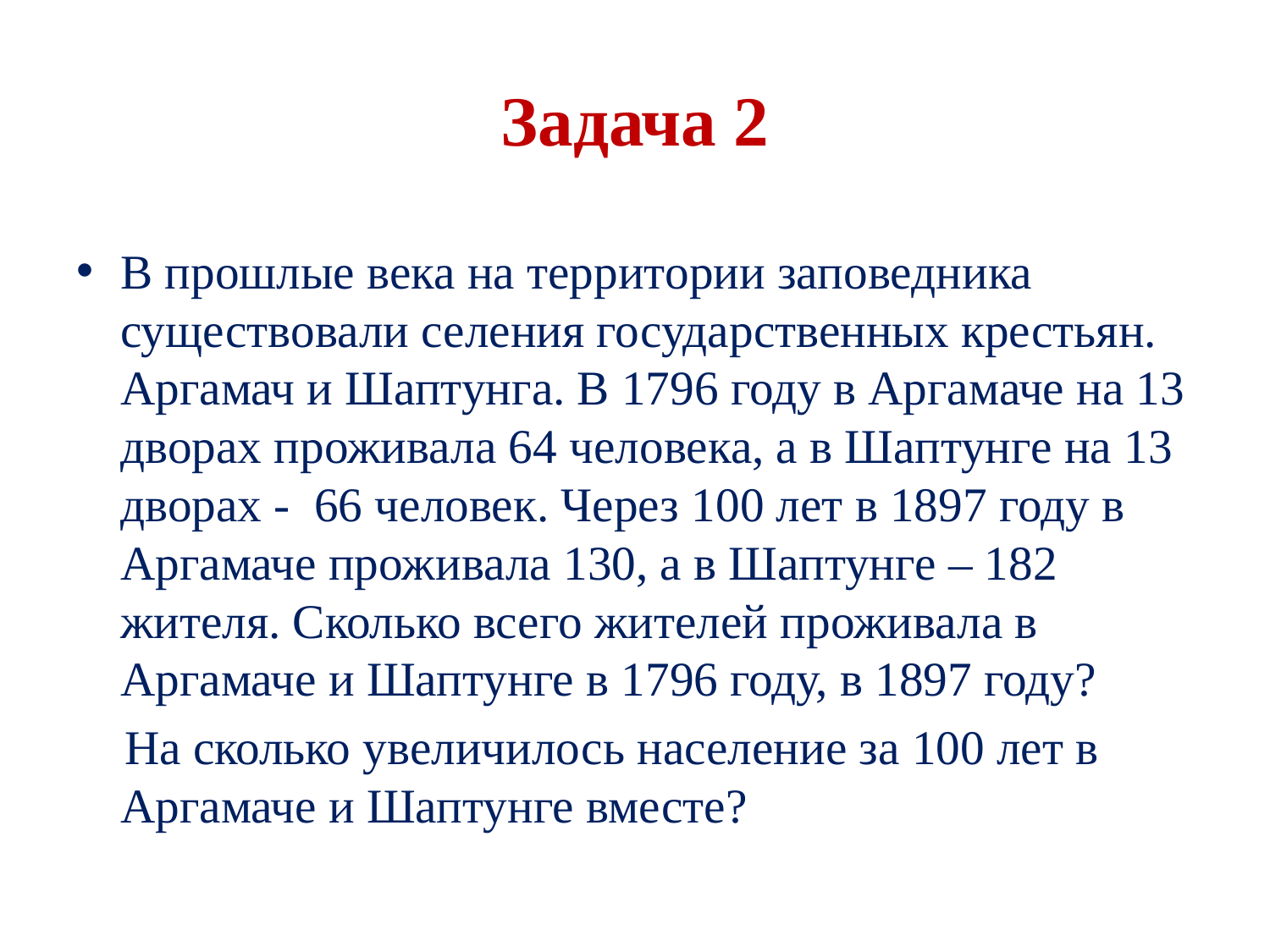

# Задача 2

В прошлые века на территории заповедника существовали селения государственных крестьян. Аргамач и Шаптунга. В 1796 году в Аргамаче на 13 дворах проживала 64 человека, а в Шаптунге на 13 дворах -  66 человек. Через 100 лет в 1897 году в Аргамаче проживала 130, а в Шаптунге – 182 жителя. Сколько всего жителей проживала в Аргамаче и Шаптунге в 1796 году, в 1897 году?
    На сколько увеличилось население за 100 лет в Аргамаче и Шаптунге вместе?